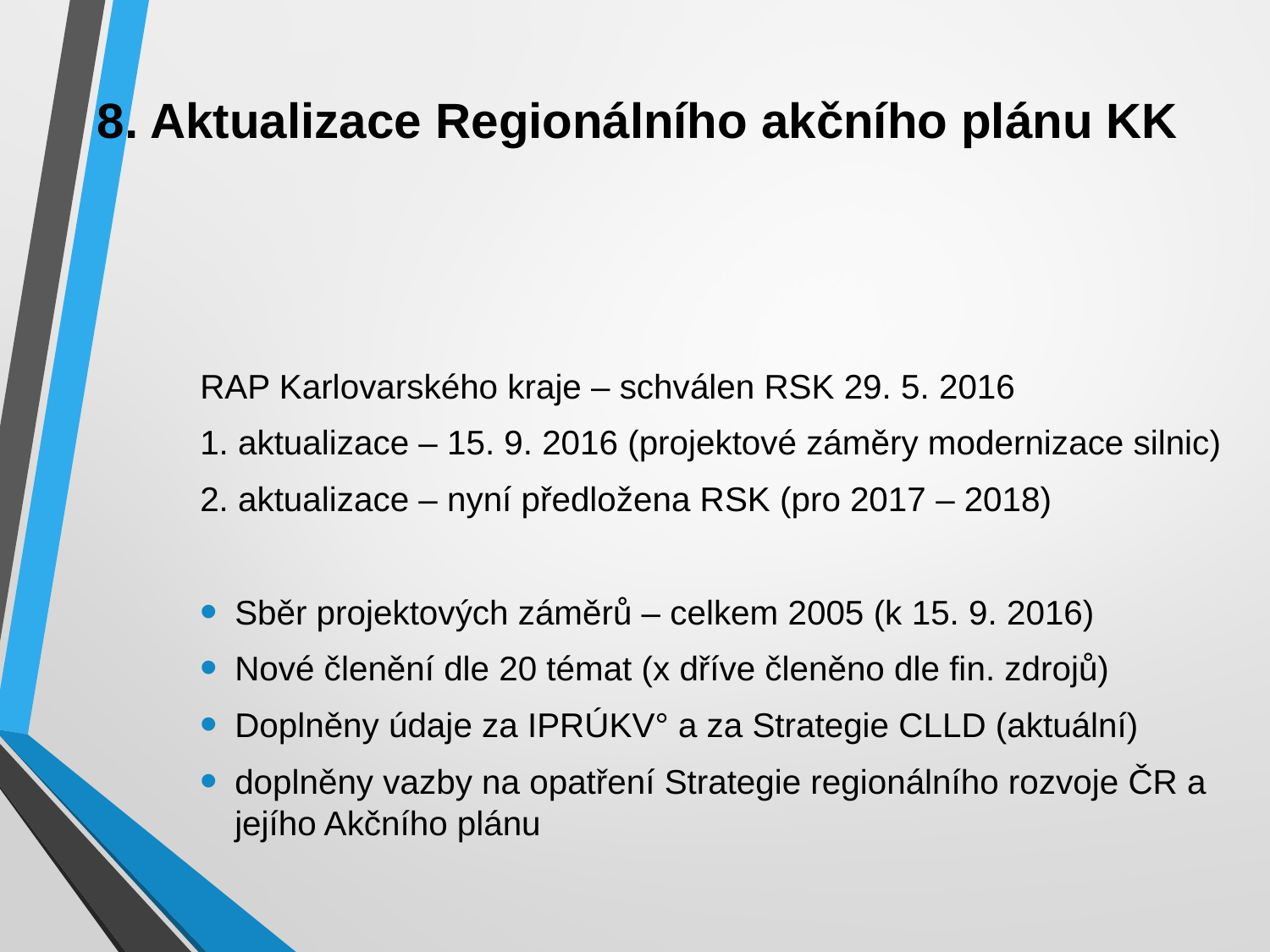

# 8. Aktualizace Regionálního akčního plánu KK

RAP Karlovarského kraje – schválen RSK 29. 5. 2016
1. aktualizace – 15. 9. 2016 (projektové záměry modernizace silnic)
2. aktualizace – nyní předložena RSK (pro 2017 – 2018)

Sběr projektových záměrů – celkem 2005 (k 15. 9. 2016)
Nové členění dle 20 témat (x dříve členěno dle fin. zdrojů)
Doplněny údaje za IPRÚKV° a za Strategie CLLD (aktuální)
doplněny vazby na opatření Strategie regionálního rozvoje ČR a jejího Akčního plánu